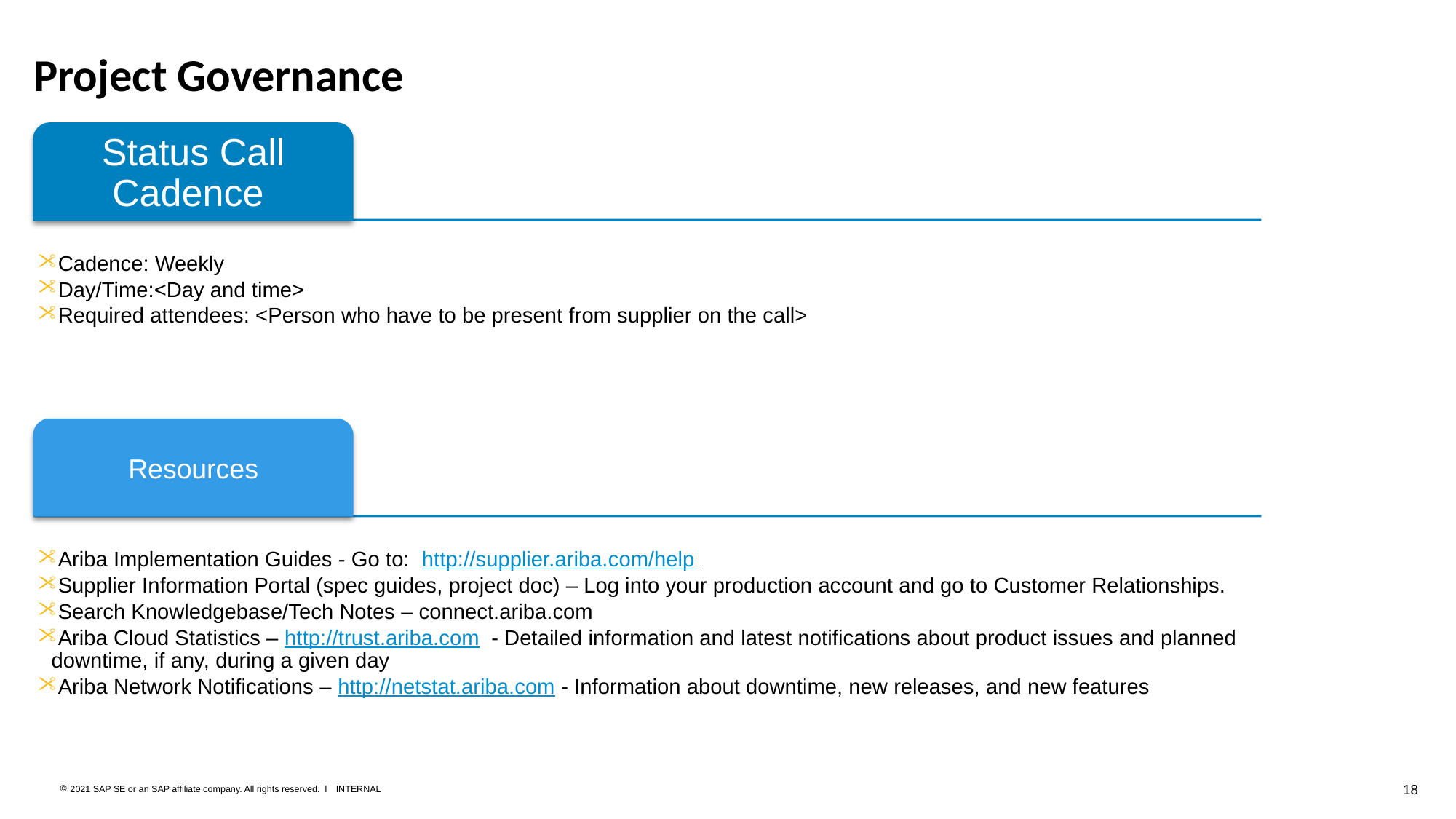

# Project Governance

Status Call Cadence

Cadence: Weekly
Day/Time:<Day and time>
Required attendees: <Person who have to be present from supplier on the call>

Resources

Ariba Implementation Guides - Go to:  http://supplier.ariba.com/help
Supplier Information Portal (spec guides, project doc) – Log into your production account and go to Customer Relationships.
Search Knowledgebase/Tech Notes – connect.ariba.com
Ariba Cloud Statistics – http://trust.ariba.com  - Detailed information and latest notifications about product issues and planned downtime, if any, during a given day
Ariba Network Notifications – http://netstat.ariba.com - Information about downtime, new releases, and new features